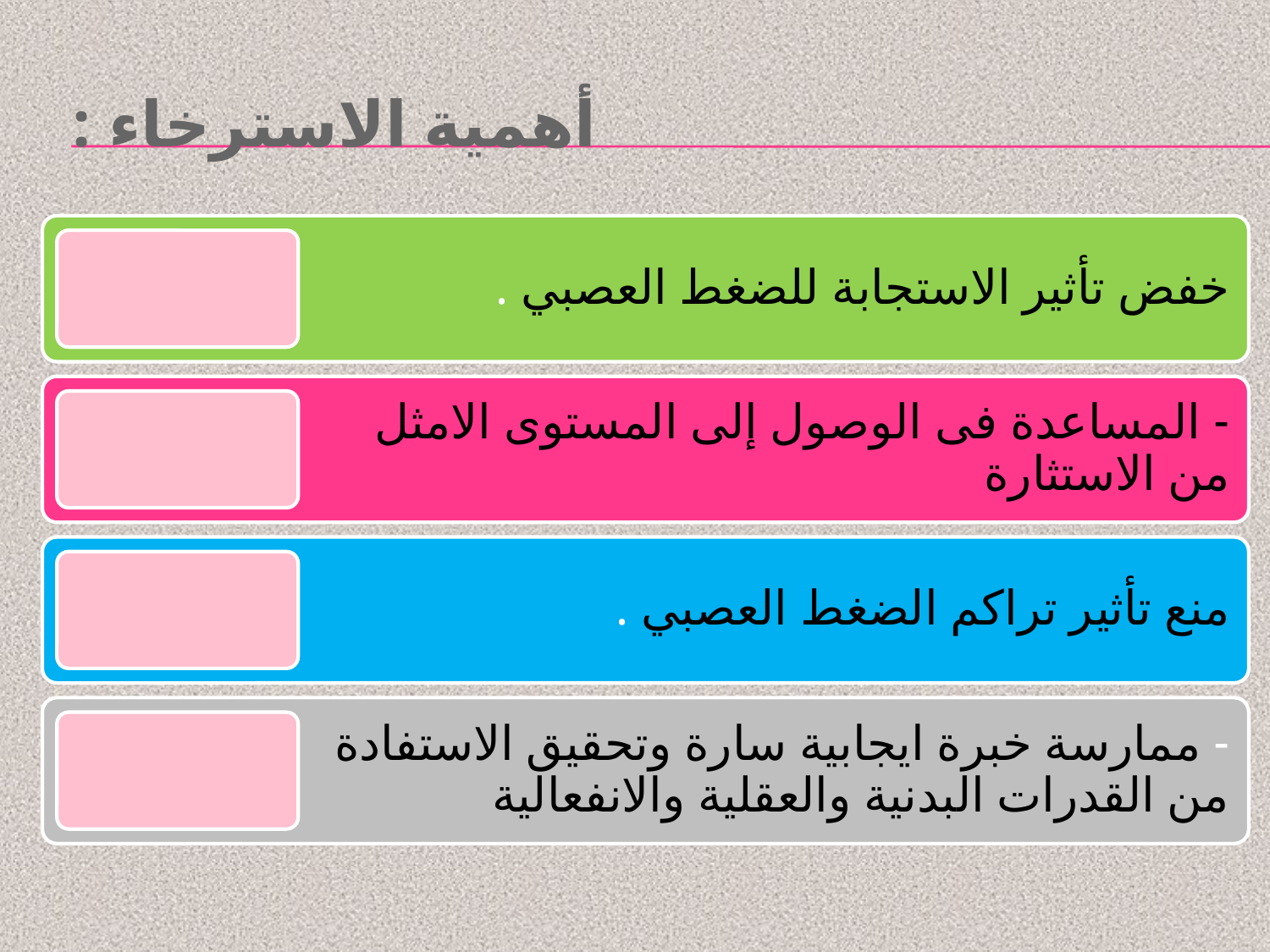

# أهمية الاسترخاء :
خفض تأثير الاستجابة للضغط العصبي .
- المساعدة فى الوصول إلى المستوى الامثل من الاستثارة
منع تأثير تراكم الضغط العصبي .
- ممارسة خبرة ايجابية سارة وتحقيق الاستفادة من القدرات البدنية والعقلية والانفعالية